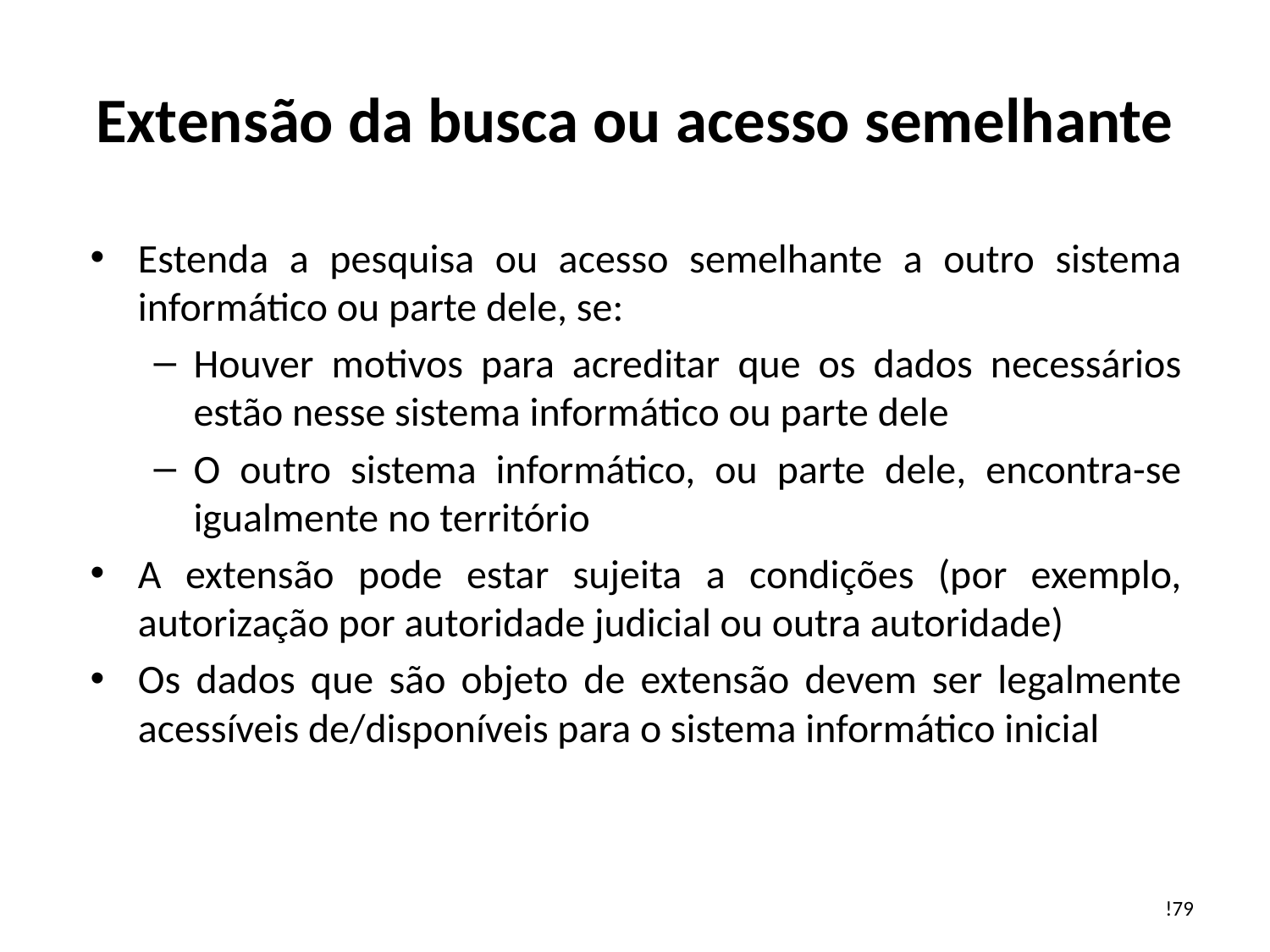

# Extensão da busca ou acesso semelhante
Estenda a pesquisa ou acesso semelhante a outro sistema informático ou parte dele, se:
Houver motivos para acreditar que os dados necessários estão nesse sistema informático ou parte dele
O outro sistema informático, ou parte dele, encontra-se igualmente no território
A extensão pode estar sujeita a condições (por exemplo, autorização por autoridade judicial ou outra autoridade)
Os dados que são objeto de extensão devem ser legalmente acessíveis de/disponíveis para o sistema informático inicial
!79